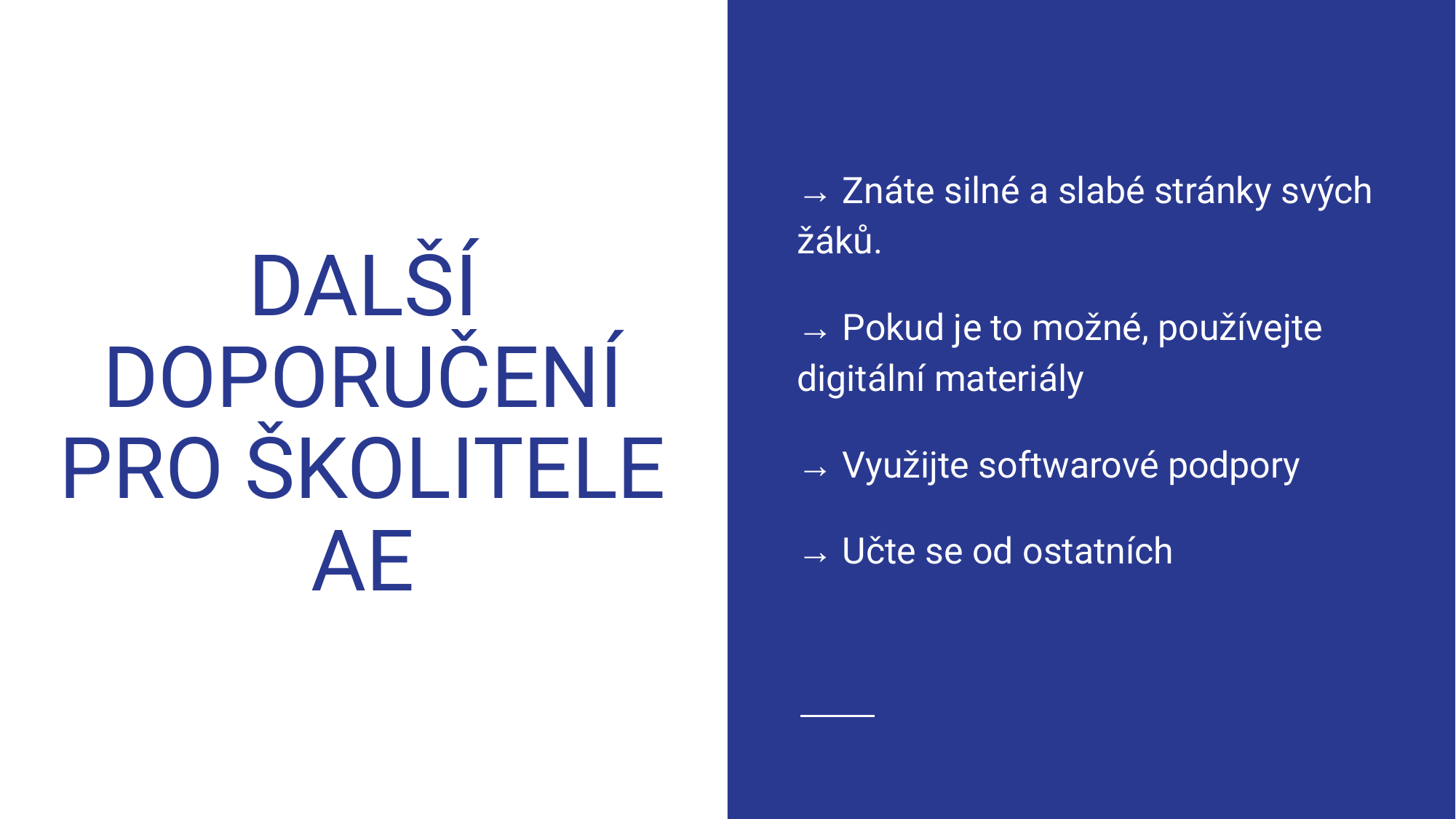

→ Znáte silné a slabé stránky svých žáků.
→ Pokud je to možné, používejte digitální materiály
→ Využijte softwarové podpory
→ Učte se od ostatních

# DALŠÍ DOPORUČENÍ PRO ŠKOLITELE AE